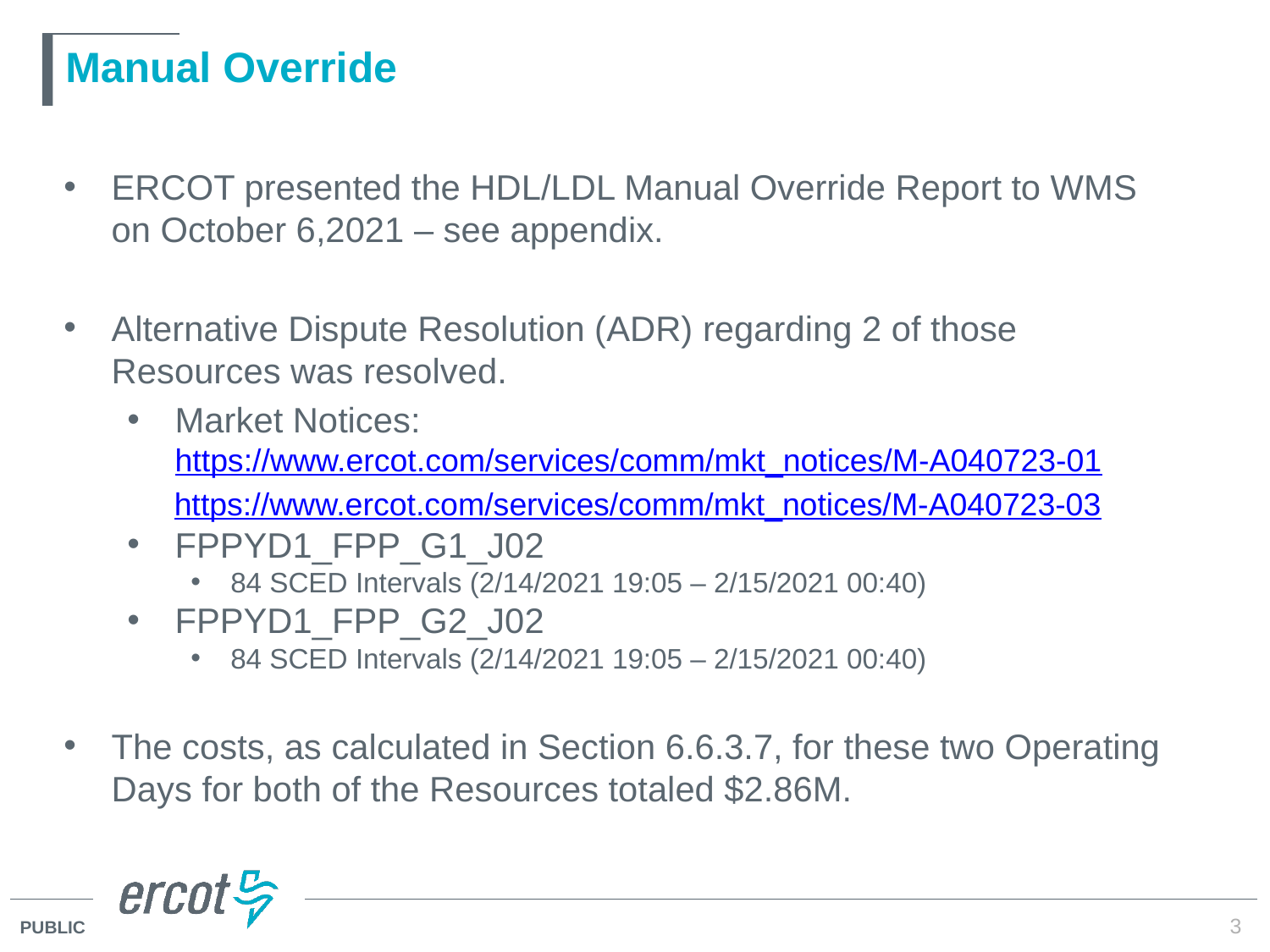

# Manual Override

ERCOT presented the HDL/LDL Manual Override Report to WMS on October 6,2021 – see appendix.

Alternative Dispute Resolution (ADR) regarding 2 of those Resources was resolved.
Market Notices: https://www.ercot.com/services/comm/mkt_notices/M-A040723-01
https://www.ercot.com/services/comm/mkt_notices/M-A040723-03
FPPYD1_FPP_G1_J02
84 SCED Intervals (2/14/2021 19:05 – 2/15/2021 00:40)
FPPYD1_FPP_G2_J02
84 SCED Intervals (2/14/2021 19:05 – 2/15/2021 00:40)

The costs, as calculated in Section 6.6.3.7, for these two Operating Days for both of the Resources totaled $2.86M.
3